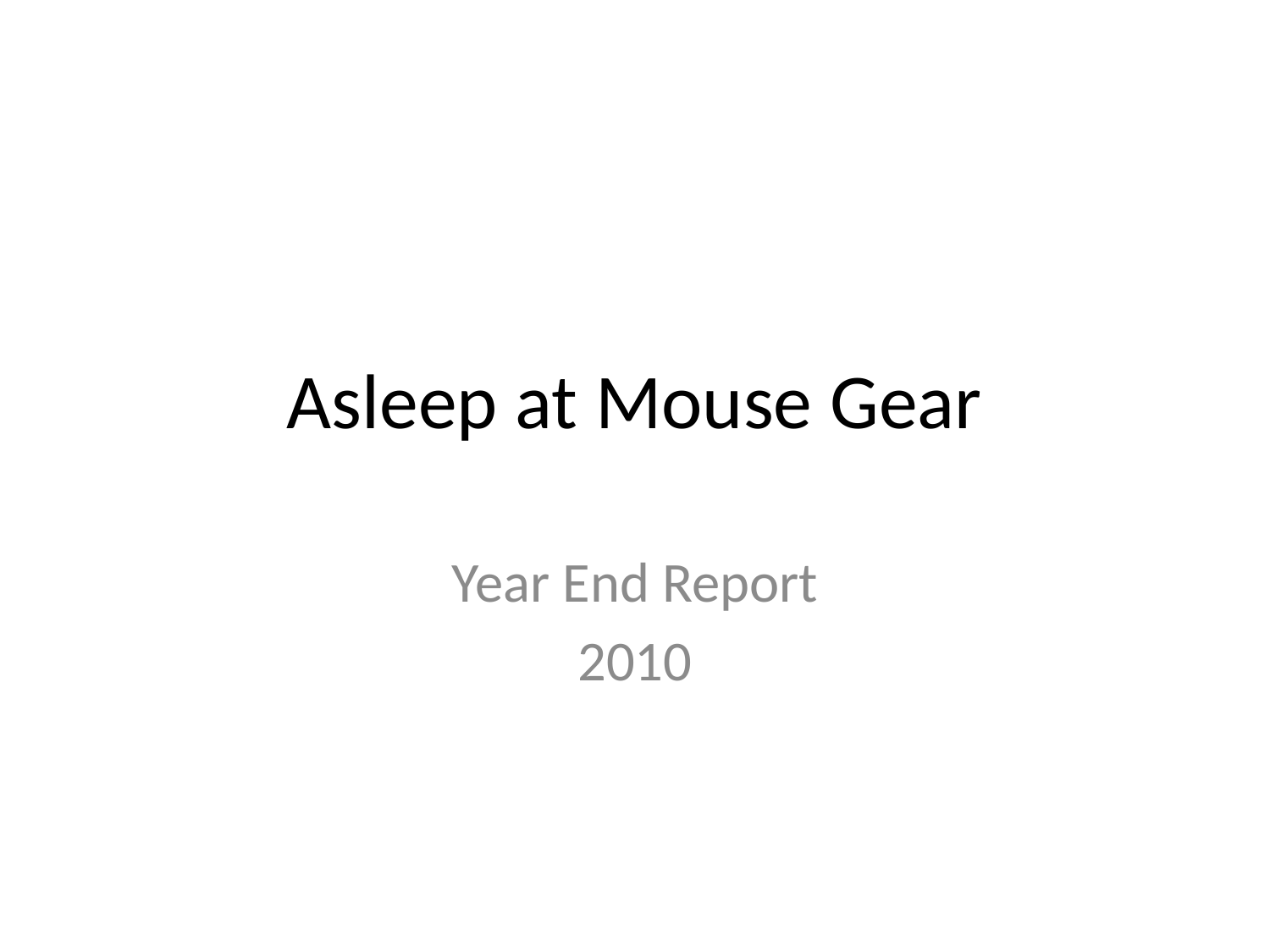

# Asleep at Mouse Gear
Year End Report
2010